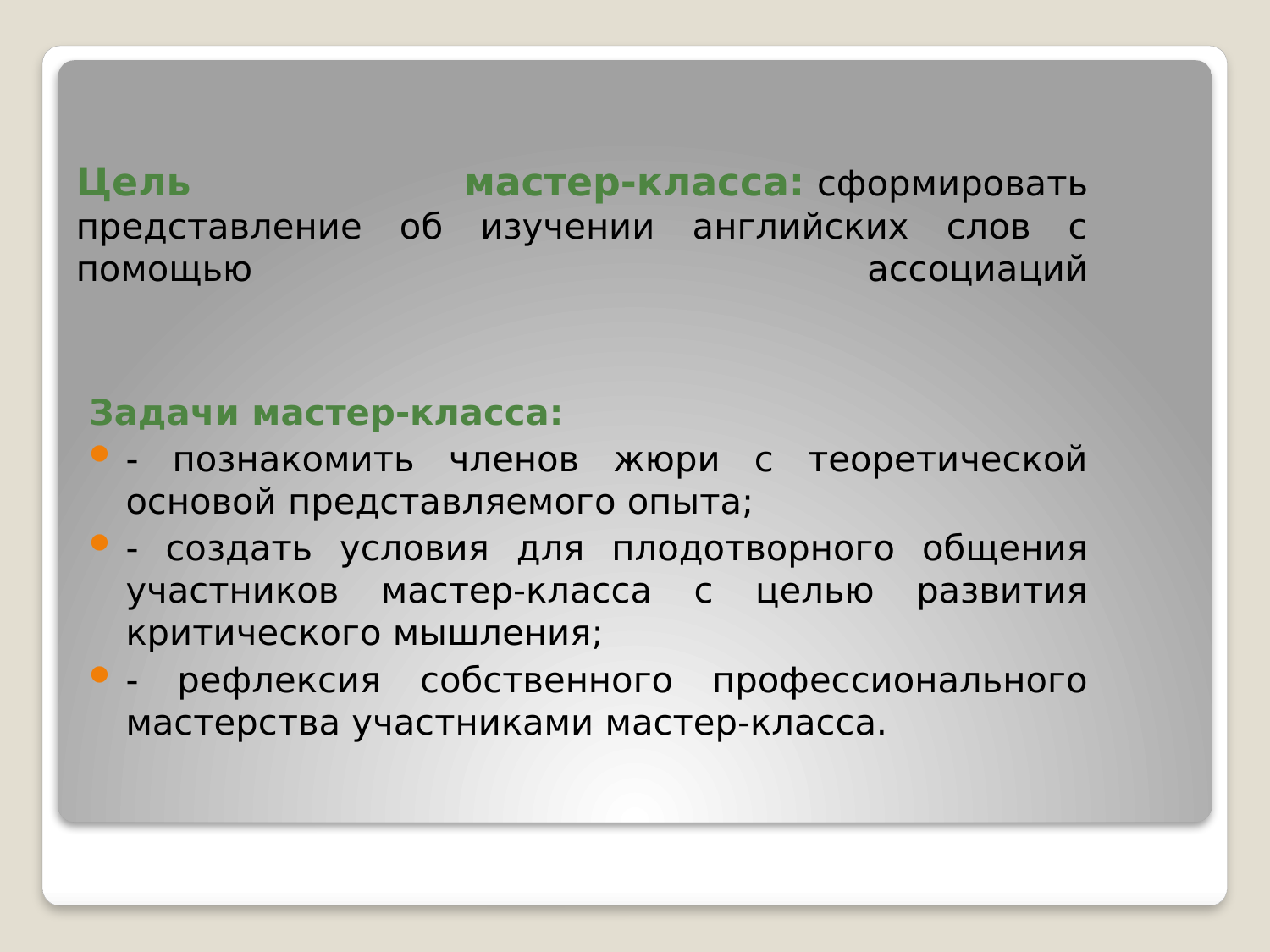

# Цель мастер-класса: сформировать представление об изучении английских слов с помощью ассоциаций
Задачи мастер-класса:
- познакомить членов жюри с теоретической основой представляемого опыта;
- создать условия для плодотворного общения участников мастер-класса с целью развития критического мышления;
- рефлексия собственного профессионального мастерства участниками мастер-класса.